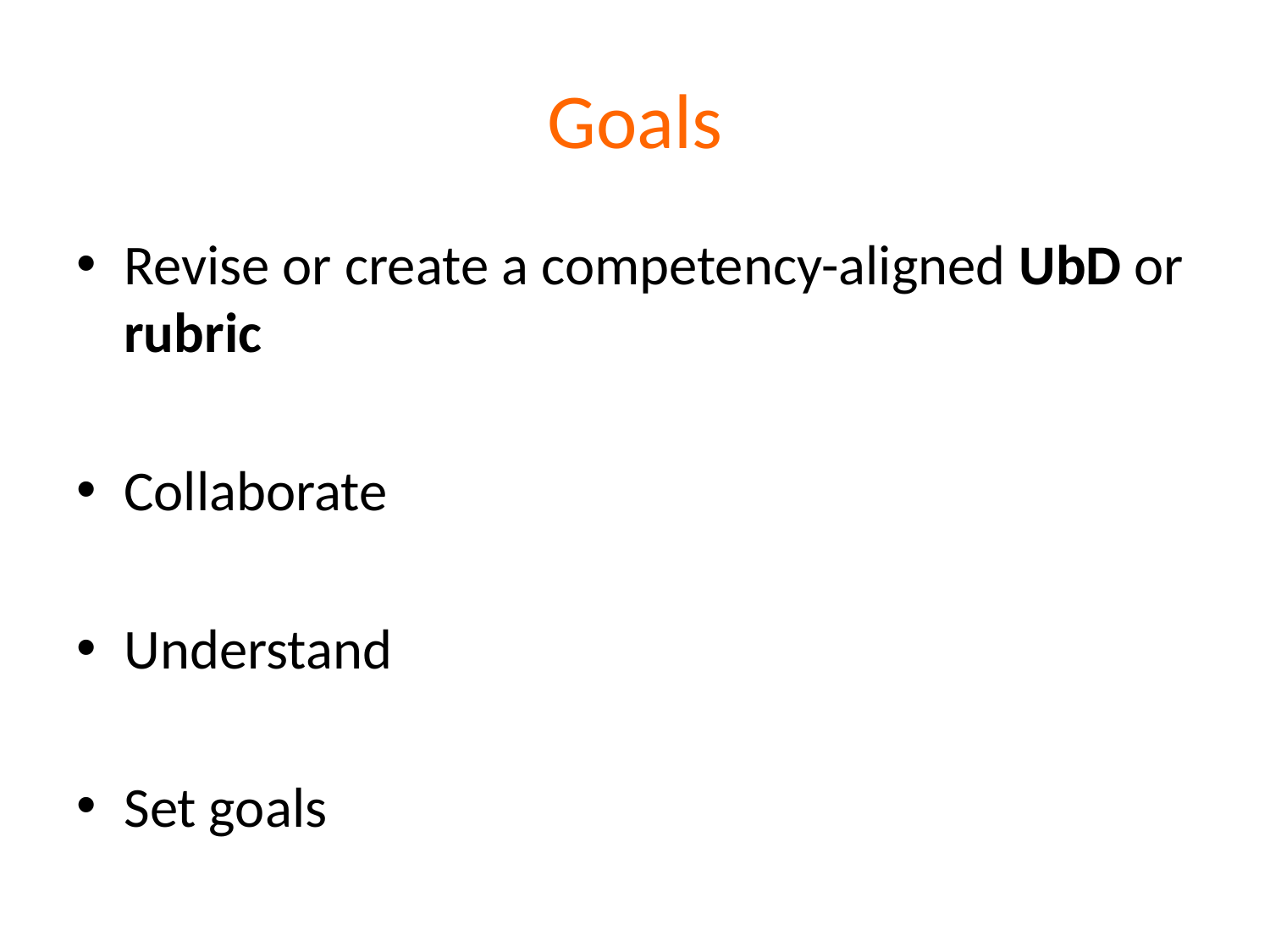

# Goals
Revise or create a competency-aligned UbD or rubric

Collaborate

Understand

Set goals